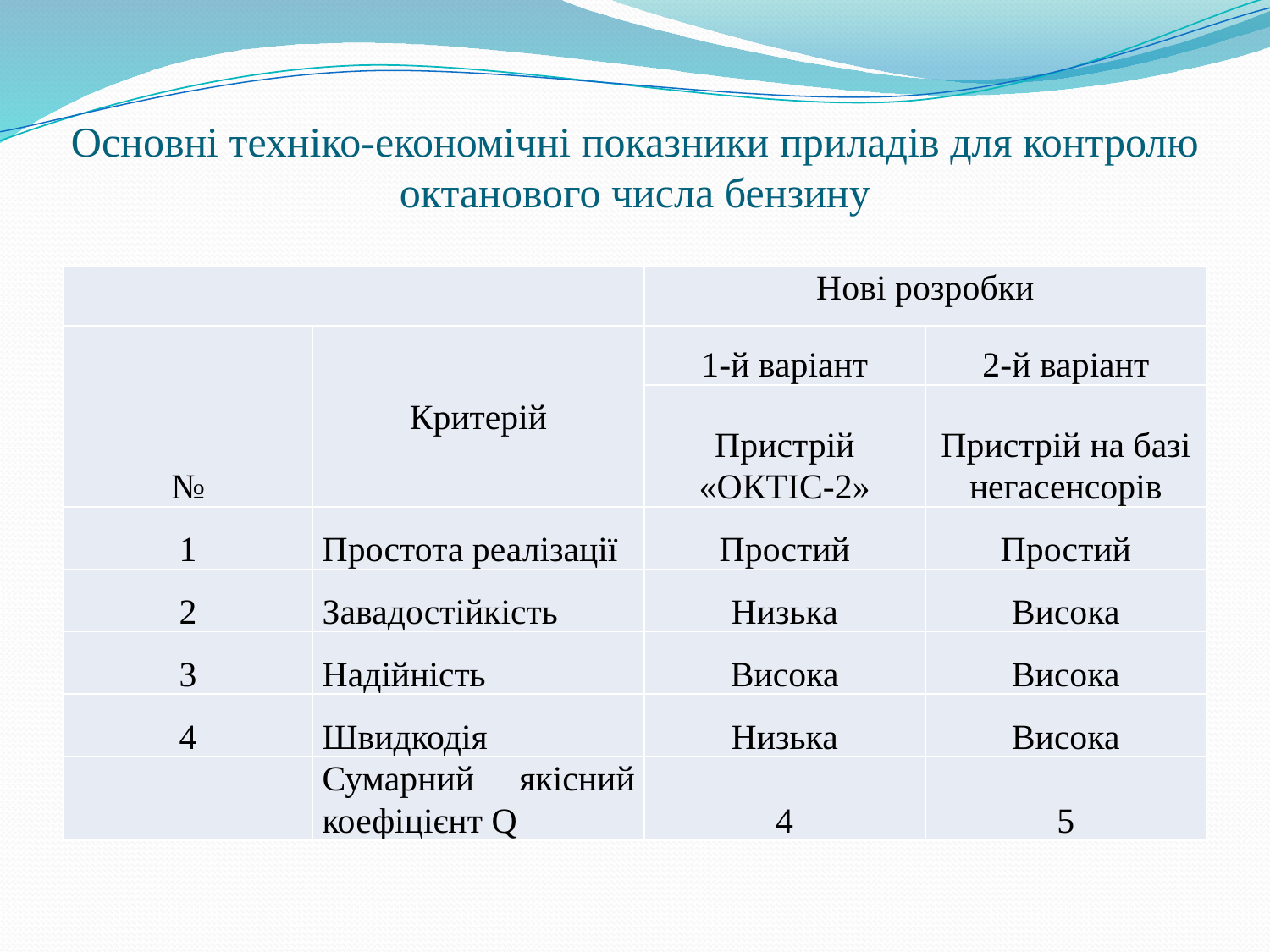

# Основні техніко-економічні показники приладів для контролю октанового числа бензину
|  |  | Нові розробки |  |
| --- | --- | --- | --- |
| № | Критерій | 1-й варіант | 2-й варіант |
|  |  | Пристрій «ОКТІС-2» | Пристрій на базі негасенсорів |
| 1 | Простота реалізації | Простий | Простий |
| 2 | Завадостійкість | Низька | Висока |
| 3 | Надійність | Висока | Висока |
| 4 | Швидкодія | Низька | Висока |
|  | Сумарний якісний коефіцієнт Q | 4 | 5 |